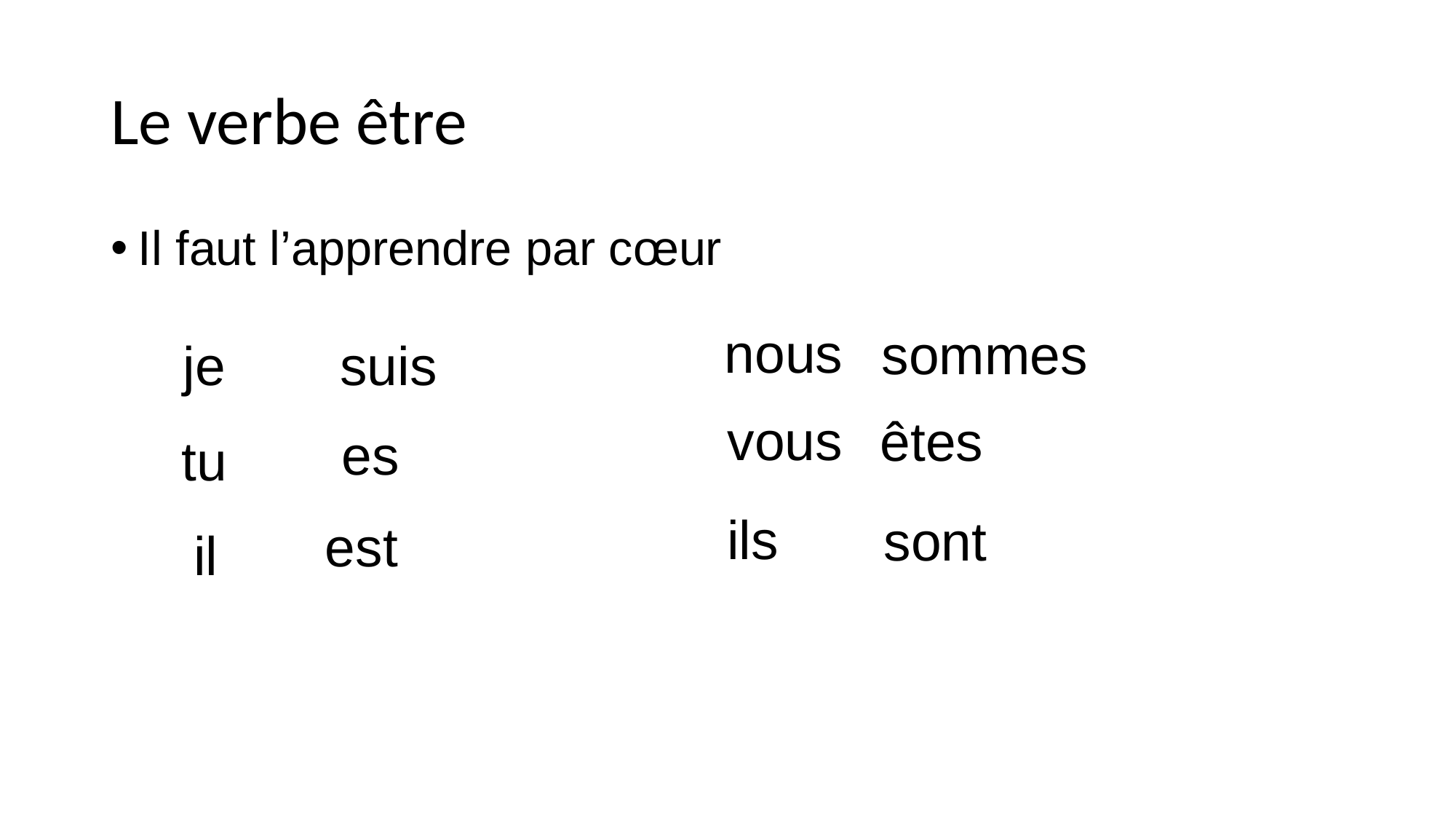

# Le verbe être
Il faut l’apprendre par cœur

nous

sommes

suis

je

vous

êtes

es

tu

ils

sont

est

il